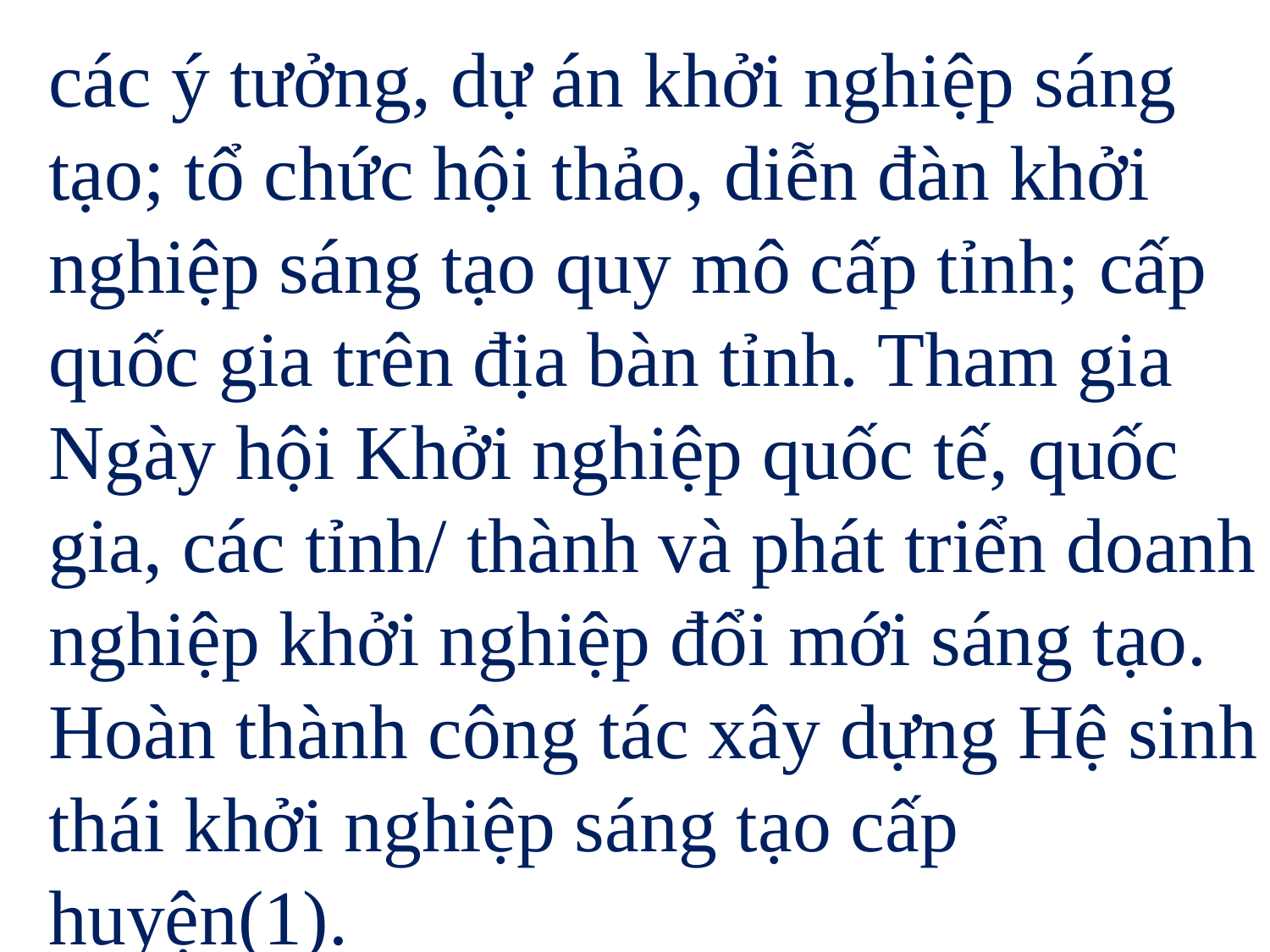

các ý tưởng, dự án khởi nghiệp sáng tạo; tổ chức hội thảo, diễn đàn khởi nghiệp sáng tạo quy mô cấp tỉnh; cấp quốc gia trên địa bàn tỉnh. Tham gia Ngày hội Khởi nghiệp quốc tế, quốc gia, các tỉnh/ thành và phát triển doanh nghiệp khởi nghiệp đổi mới sáng tạo. Hoàn thành công tác xây dựng Hệ sinh thái khởi nghiệp sáng tạo cấp huyện(1).